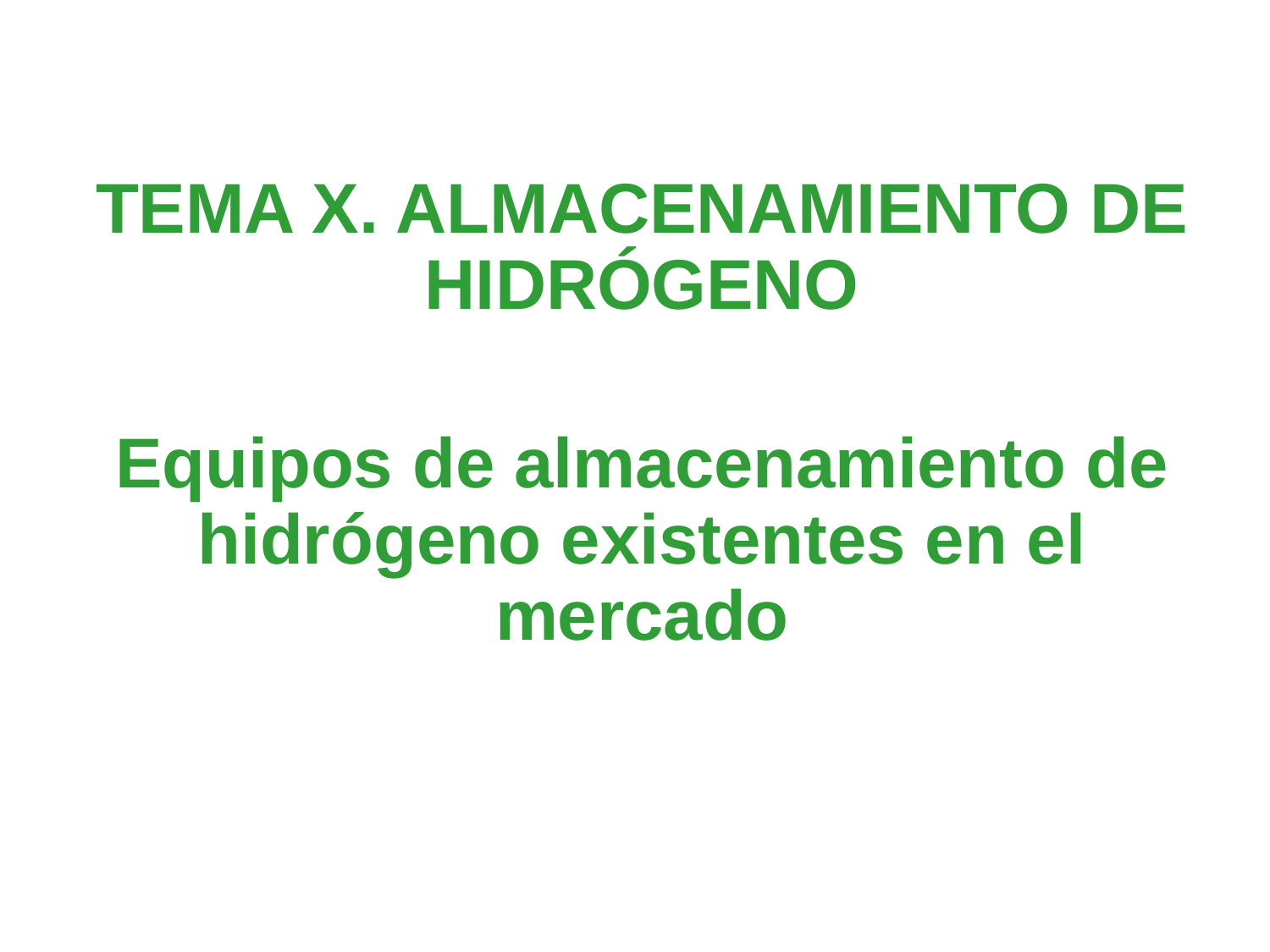

TEMA X. ALMACENAMIENTO DE HIDRÓGENO

Equipos de almacenamiento de hidrógeno existentes en el mercado

Tema II				                                                      Almacenamiento